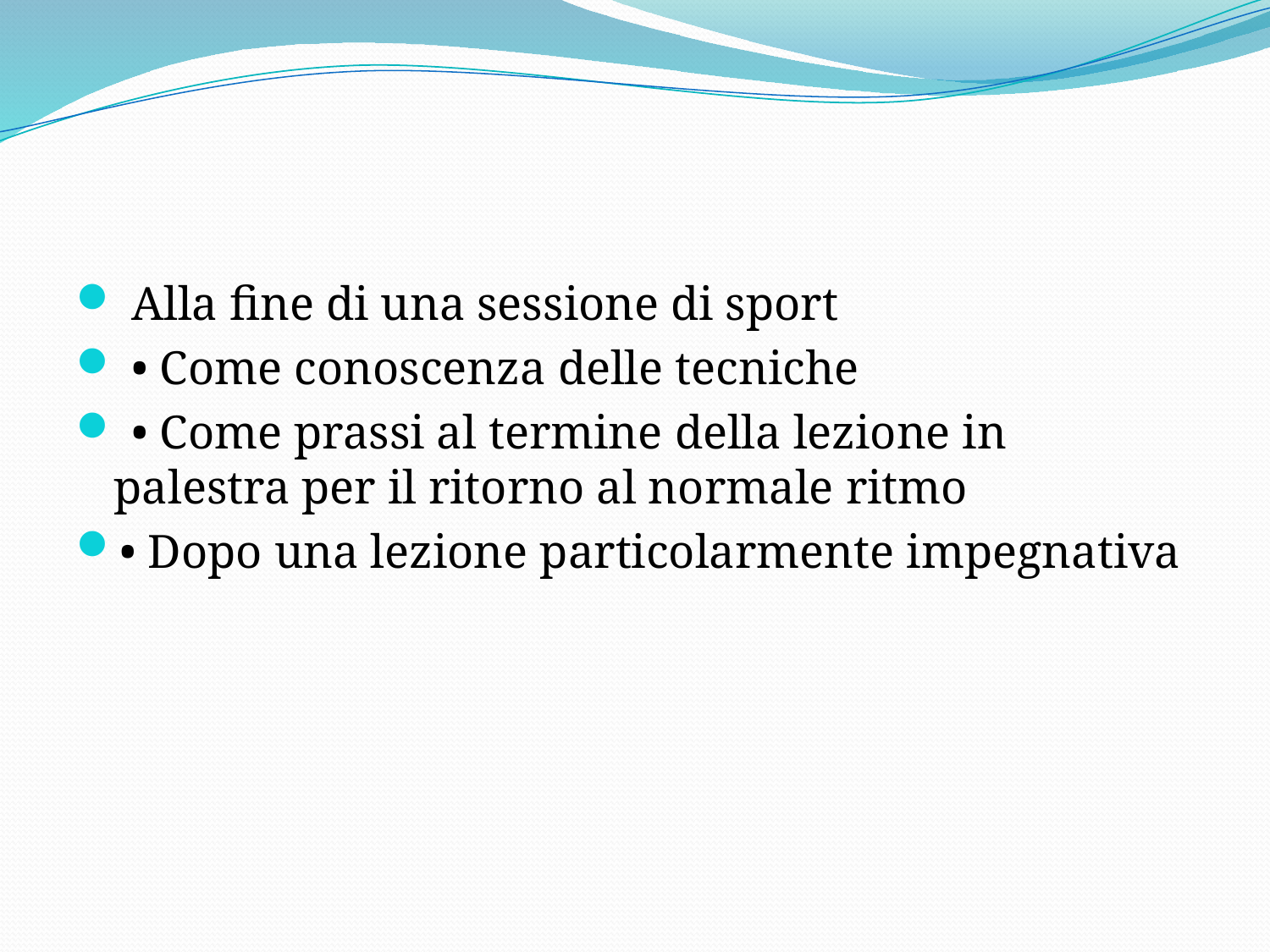

#
 Alla fine di una sessione di sport
 • Come conoscenza delle tecniche
 • Come prassi al termine della lezione in palestra per il ritorno al normale ritmo
• Dopo una lezione particolarmente impegnativa